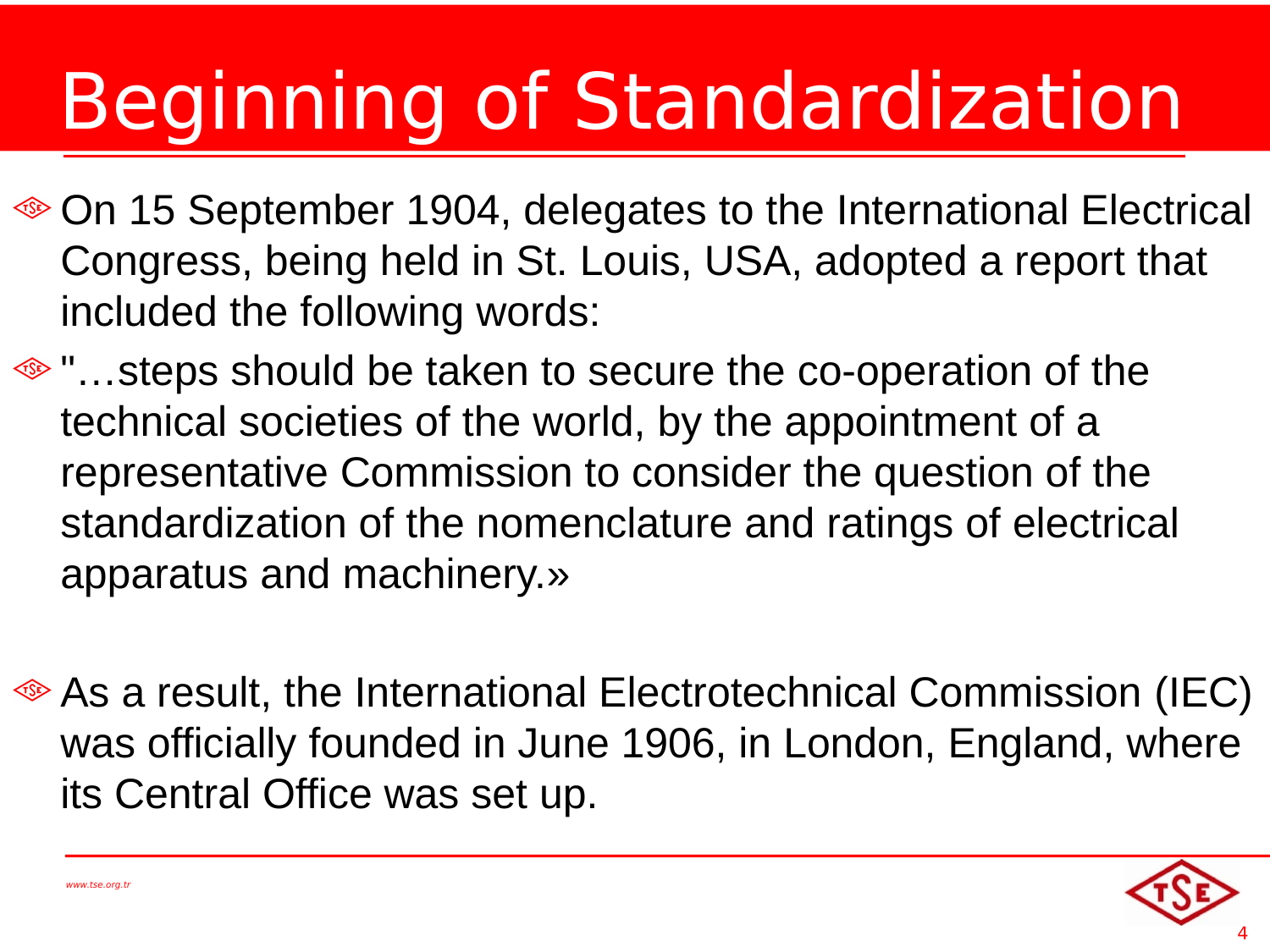

# Beginning of Standardization
On 15 September 1904, delegates to the International Electrical Congress, being held in St. Louis, USA, adopted a report that included the following words:
"…steps should be taken to secure the co-operation of the technical societies of the world, by the appointment of a representative Commission to consider the question of the standardization of the nomenclature and ratings of electrical apparatus and machinery.»

As a result, the International Electrotechnical Commission (IEC) was officially founded in June 1906, in London, England, where its Central Office was set up.

www.tse.org.tr
4